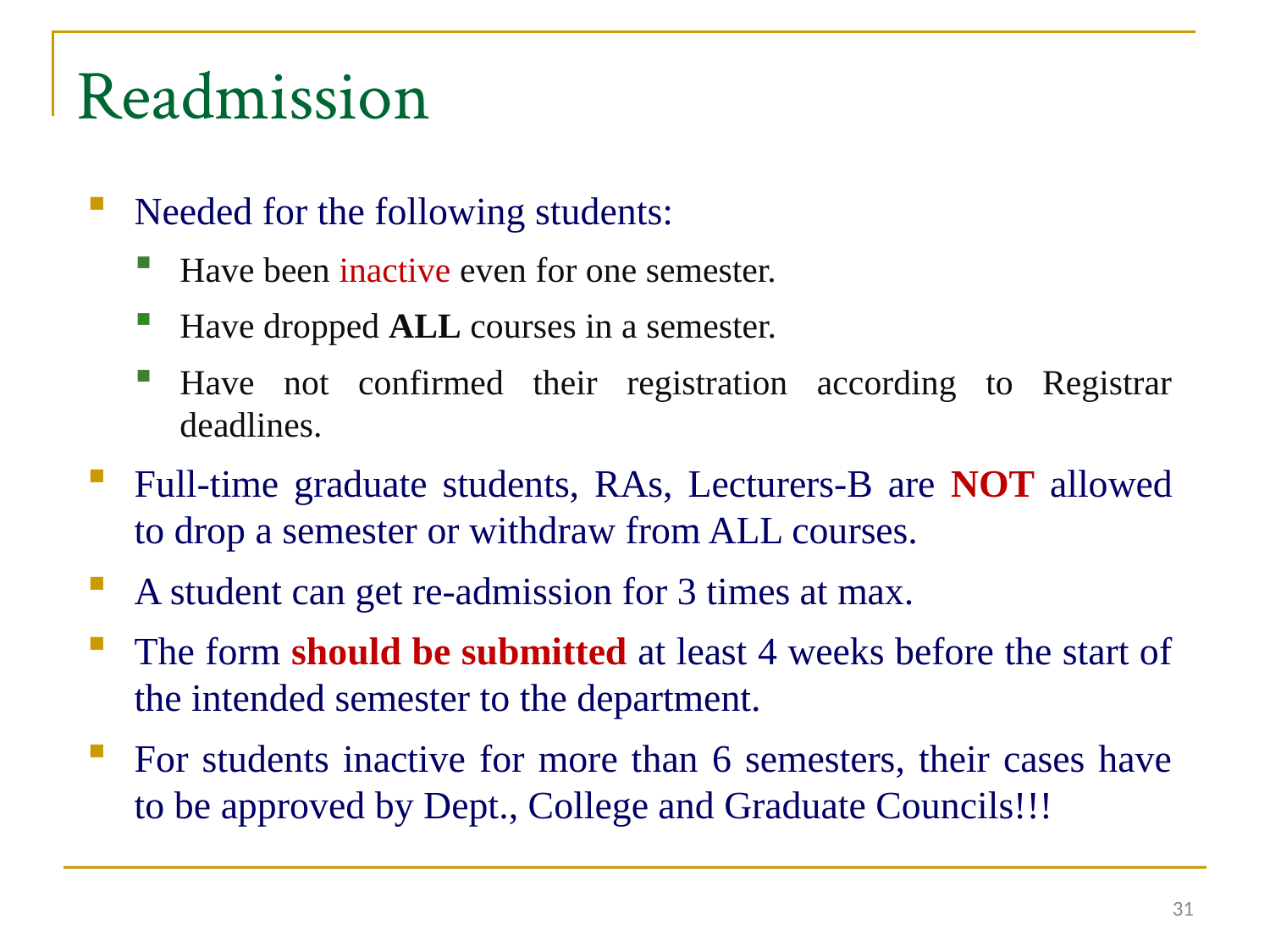

Readmission
Needed for the following students:
Have been inactive even for one semester.
Have dropped ALL courses in a semester.
Have not confirmed their registration according to Registrar deadlines.
Full-time graduate students, RAs, Lecturers-B are NOT allowed to drop a semester or withdraw from ALL courses.
A student can get re-admission for 3 times at max.
The form should be submitted at least 4 weeks before the start of the intended semester to the department.
For students inactive for more than 6 semesters, their cases have to be approved by Dept., College and Graduate Councils!!!
31